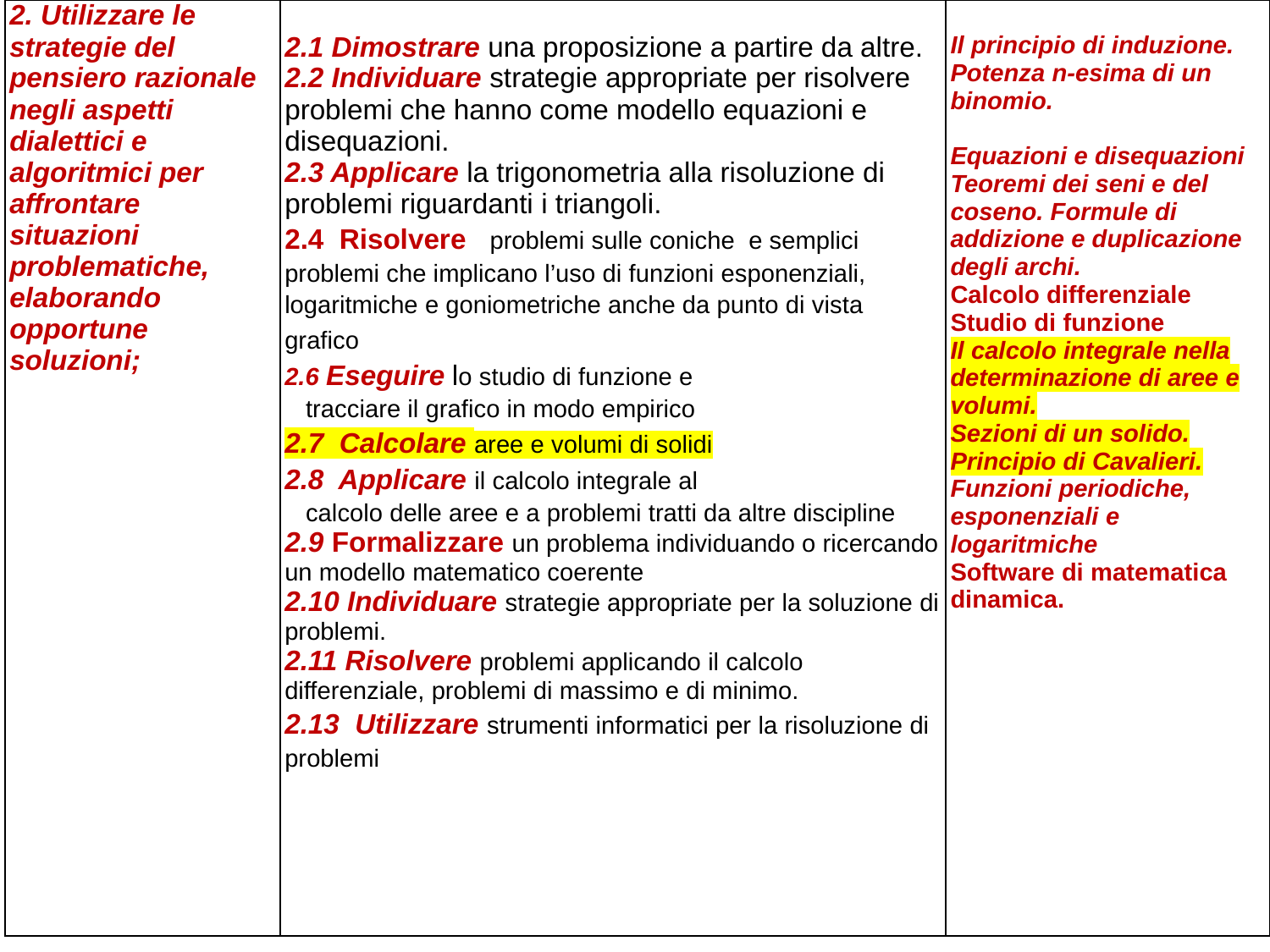

| 2. Utilizzare le strategie del pensiero razionale negli aspetti dialettici e algoritmici per affrontare situazioni problematiche, elaborando opportune soluzioni; | 2.1 Dimostrare una proposizione a partire da altre. 2.2 Individuare strategie appropriate per risolvere problemi che hanno come modello equazioni e disequazioni. 2.3 Applicare la trigonometria alla risoluzione di problemi riguardanti i triangoli. 2.4 Risolvere problemi sulle coniche e semplici problemi che implicano l’uso di funzioni esponenziali, logaritmiche e goniometriche anche da punto di vista grafico 2.6 Eseguire lo studio di funzione e tracciare il grafico in modo empirico 2.7 Calcolare aree e volumi di solidi 2.8 Applicare il calcolo integrale al calcolo delle aree e a problemi tratti da altre discipline 2.9 Formalizzare un problema individuando o ricercando un modello matematico coerente 2.10 Individuare strategie appropriate per la soluzione di problemi. 2.11 Risolvere problemi applicando il calcolo differenziale, problemi di massimo e di minimo. 2.13 Utilizzare strumenti informatici per la risoluzione di problemi | Il principio di induzione. Potenza n-esima di un binomio. Equazioni e disequazioni Teoremi dei seni e del coseno. Formule di addizione e duplicazione degli archi. Calcolo differenziale Studio di funzione Il calcolo integrale nella determinazione di aree e volumi. Sezioni di un solido. Principio di Cavalieri. Funzioni periodiche, esponenziali e logaritmiche Software di matematica dinamica. |
| --- | --- | --- |